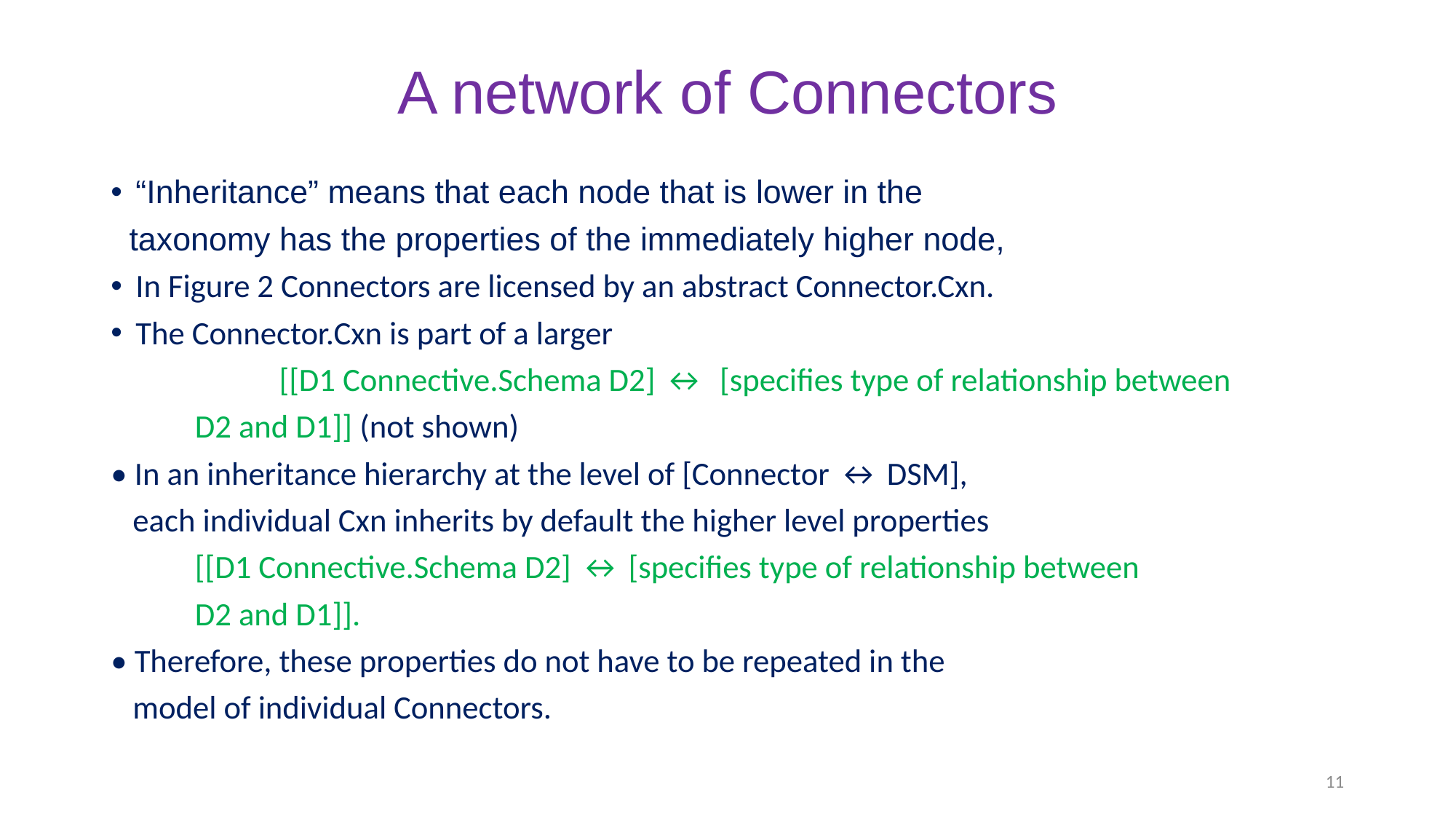

# A network of Connectors
“Inheritance” means that each node that is lower in the
  taxonomy has the properties of the immediately higher node,
In Figure 2 Connectors are licensed by an abstract Connector.Cxn.
The Connector.Cxn is part of a larger
            	[[D1 Connective.Schema D2] ↔  [specifies type of relationship between
	D2 and D1]] (not shown)
• In an inheritance hierarchy at the level of [Connector ↔ DSM],
   each individual Cxn inherits by default the higher level properties
          	[[D1 Connective.Schema D2] ↔ [specifies type of relationship between
	D2 and D1]].
• Therefore, these properties do not have to be repeated in the
   model of individual Connectors.

11